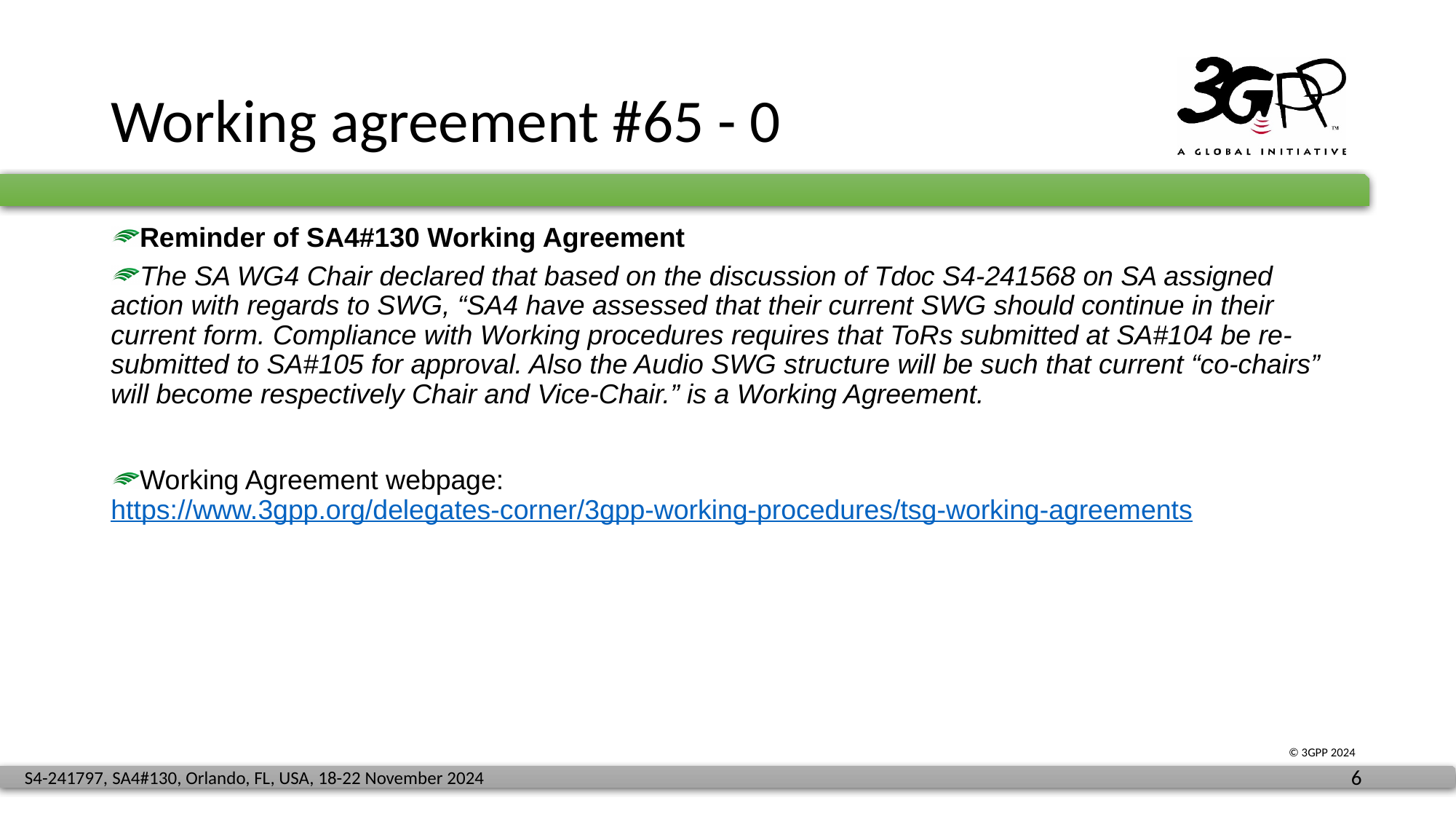

# Working agreement #65 - 0
Reminder of SA4#130 Working Agreement
The SA WG4 Chair declared that based on the discussion of Tdoc S4-241568 on SA assigned action with regards to SWG, “SA4 have assessed that their current SWG should continue in their current form. Compliance with Working procedures requires that ToRs submitted at SA#104 be re-submitted to SA#105 for approval. Also the Audio SWG structure will be such that current “co-chairs” will become respectively Chair and Vice-Chair.” is a Working Agreement.

Working Agreement webpage:  https://www.3gpp.org/delegates-corner/3gpp-working-procedures/tsg-working-agreements